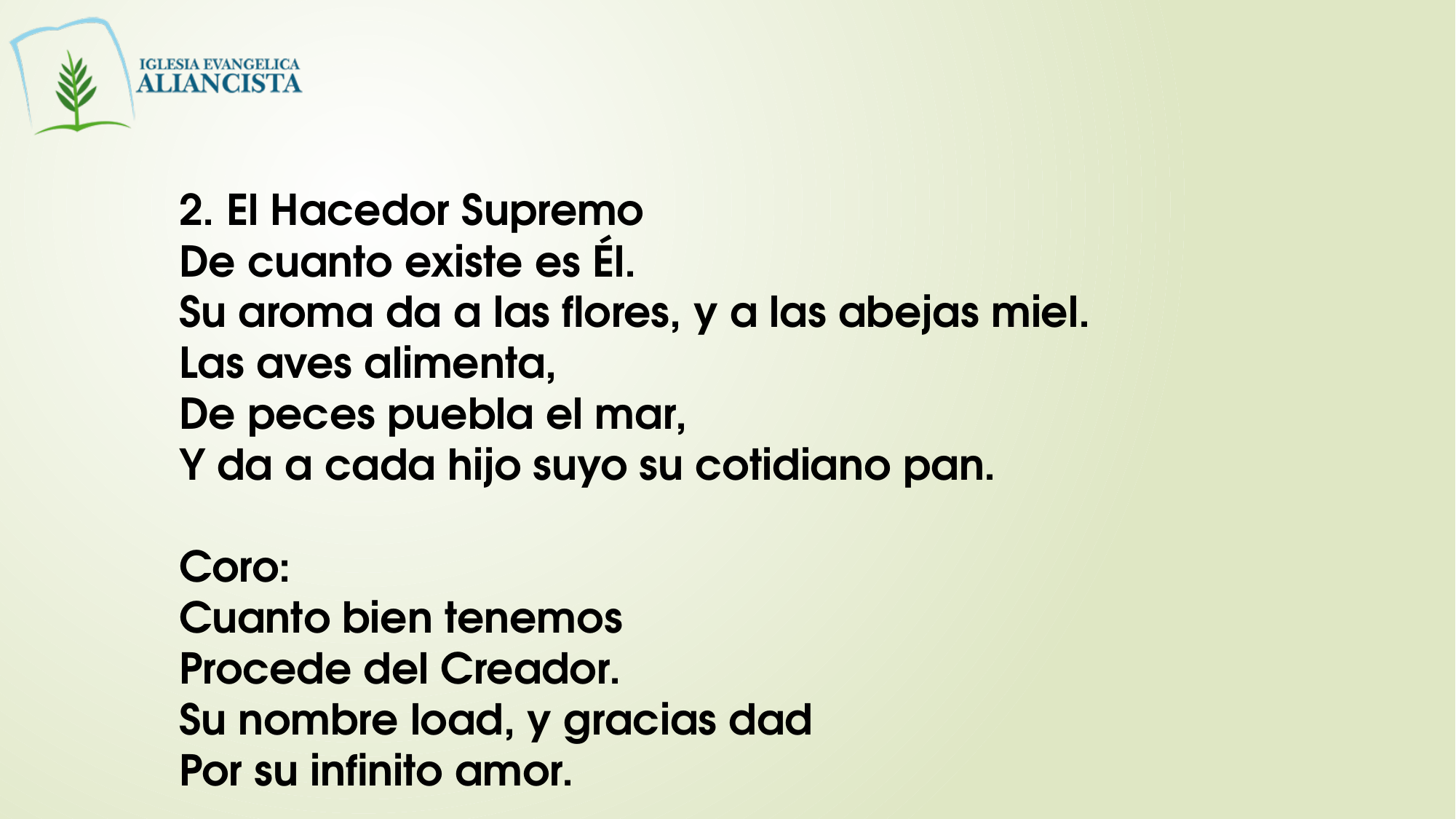

2. El Hacedor Supremo
De cuanto existe es Él.
Su aroma da a las flores, y a las abejas miel.
Las aves alimenta,
De peces puebla el mar,
Y da a cada hijo suyo su cotidiano pan.

Coro:
Cuanto bien tenemos
Procede del Creador.
Su nombre load, y gracias dad
Por su infinito amor.